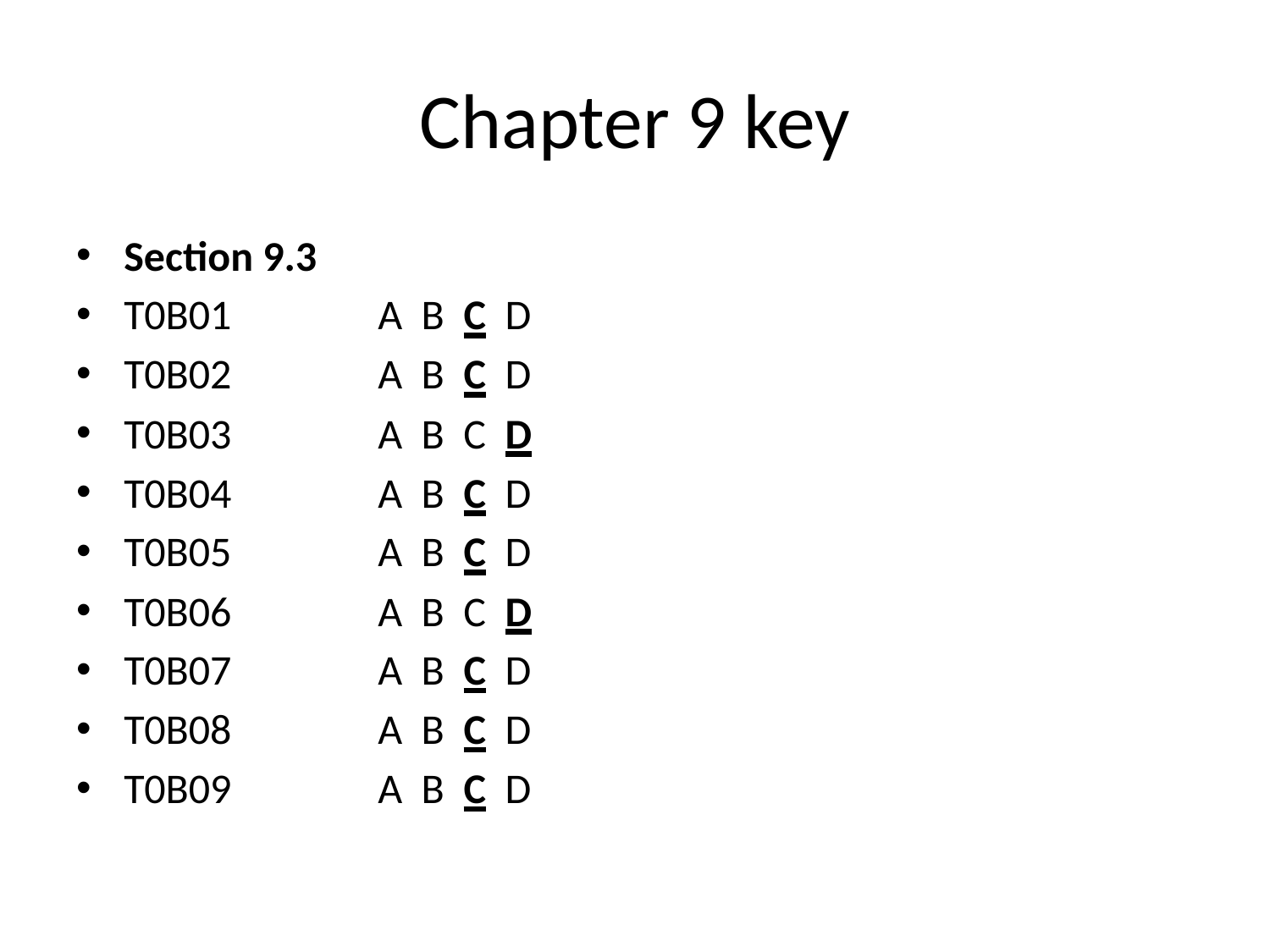

# Chapter 9 key
Section 9.3
T0B01		A  B  C  D
T0B02		A  B  C  D
T0B03		A  B  C  D
T0B04		A  B  C  D
T0B05		A  B  C  D
T0B06		A  B  C  D
T0B07		A  B  C  D
T0B08		A  B  C  D
T0B09		A  B  C  D